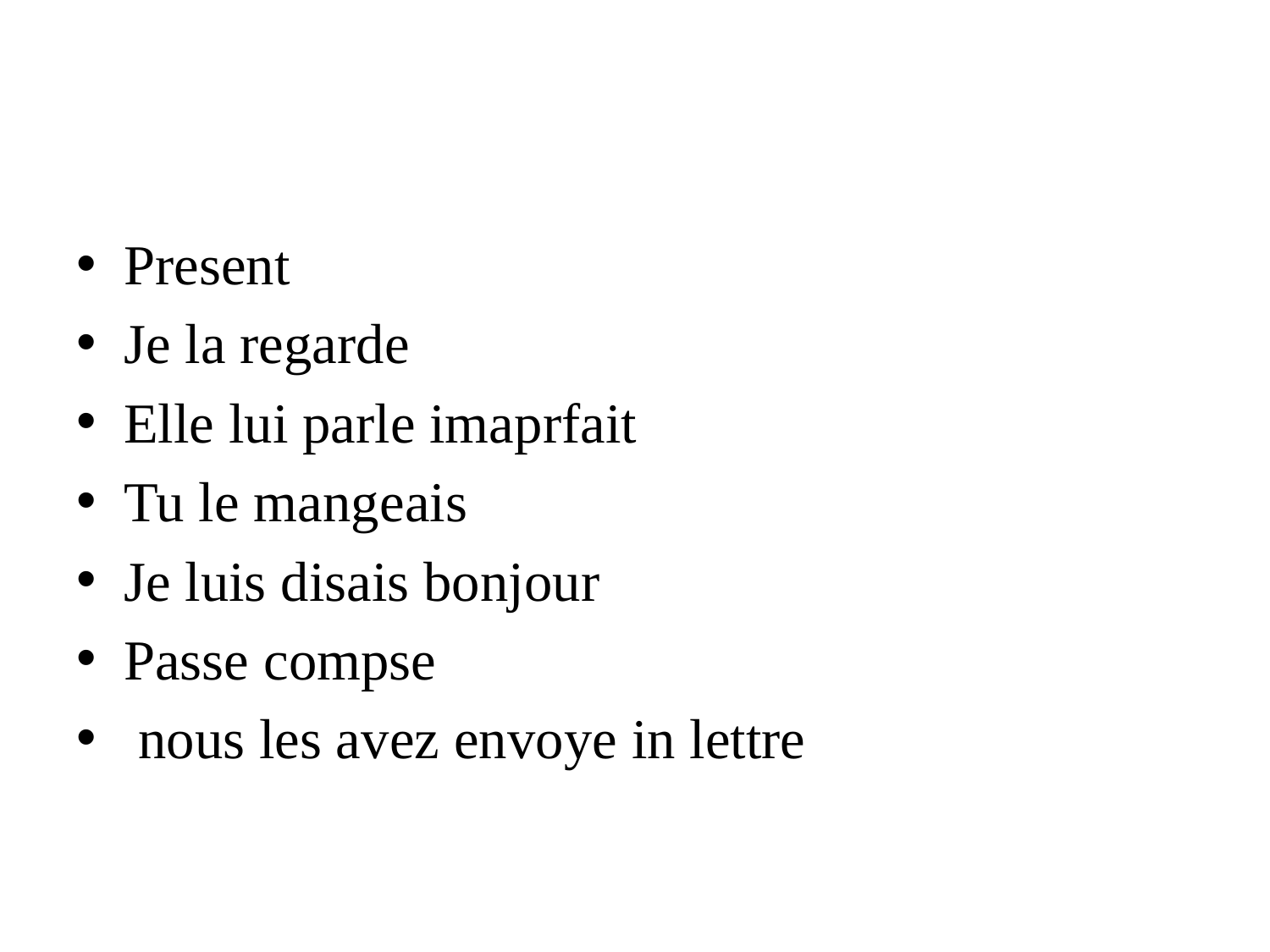

#
Present
Je la regarde
Elle lui parle imaprfait
Tu le mangeais
Je luis disais bonjour
Passe compse
 nous les avez envoye in lettre